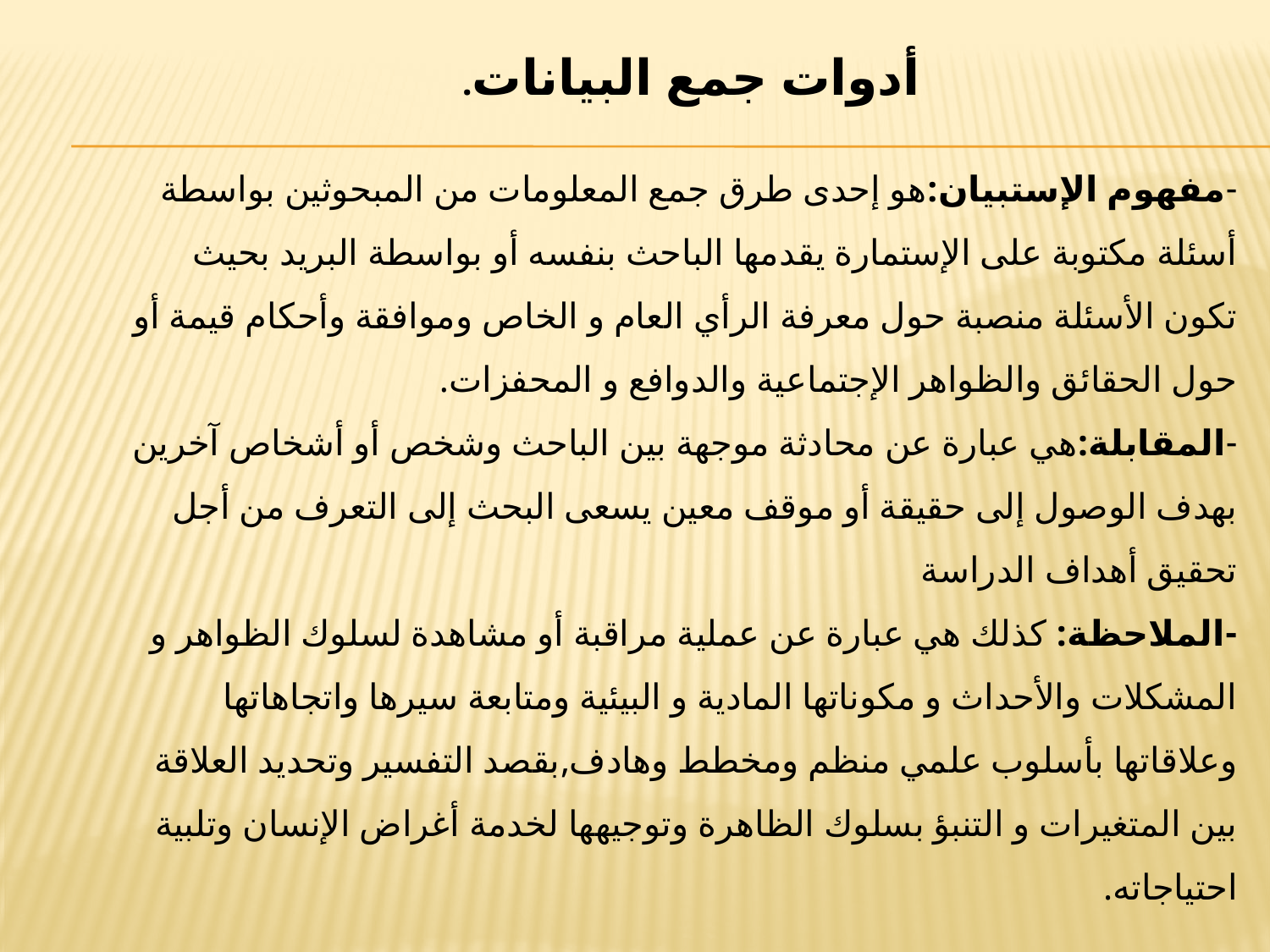

أدوات جمع البيانات.
-مفهوم الإستبيان:هو إحدى طرق جمع المعلومات من المبحوثين بواسطة أسئلة مكتوبة على الإستمارة يقدمها الباحث بنفسه أو بواسطة البريد بحيث تكون الأسئلة منصبة حول معرفة الرأي العام و الخاص وموافقة وأحكام قيمة أو حول الحقائق والظواهر الإجتماعية والدوافع و المحفزات.
-المقابلة:هي عبارة عن محادثة موجهة بين الباحث وشخص أو أشخاص آخرين بهدف الوصول إلى حقيقة أو موقف معين يسعى البحث إلى التعرف من أجل تحقيق أهداف الدراسة
-الملاحظة: كذلك هي عبارة عن عملية مراقبة أو مشاهدة لسلوك الظواهر و المشكلات والأحداث و مكوناتها المادية و البيئية ومتابعة سيرها واتجاهاتها وعلاقاتها بأسلوب علمي منظم ومخطط وهادف,بقصد التفسير وتحديد العلاقة بين المتغيرات و التنبؤ بسلوك الظاهرة وتوجيهها لخدمة أغراض الإنسان وتلبية احتياجاته.